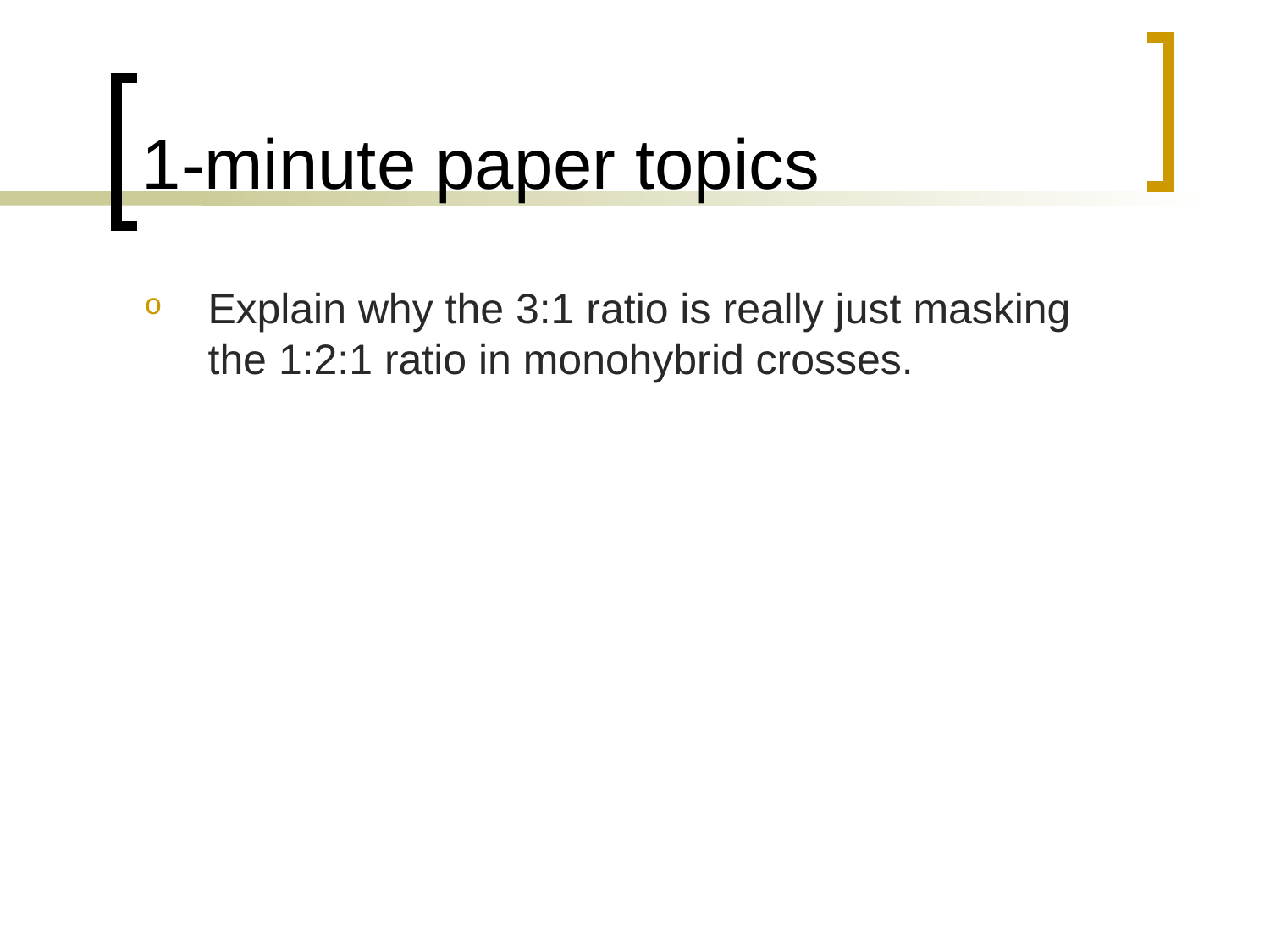

# 1-minute paper topics
Explain why the 3:1 ratio is really just masking the 1:2:1 ratio in monohybrid crosses.